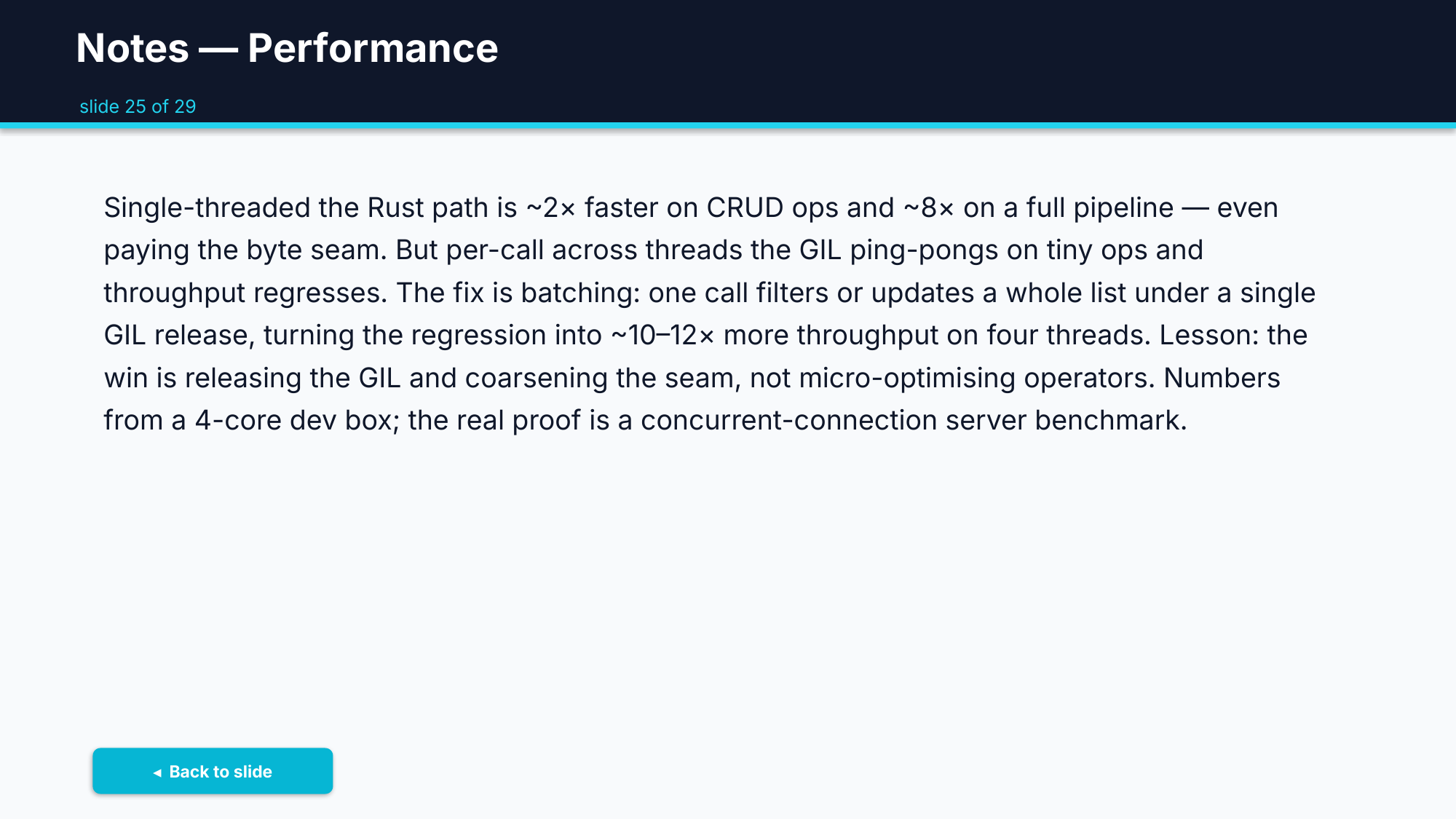

Notes — Performance
slide 25 of 29

Single-threaded the Rust path is ~2× faster on CRUD ops and ~8× on a full pipeline — even paying the byte seam. But per-call across threads the GIL ping-pongs on tiny ops and throughput regresses. The fix is batching: one call filters or updates a whole list under a single GIL release, turning the regression into ~10–12× more throughput on four threads. Lesson: the win is releasing the GIL and coarsening the seam, not micro-optimising operators. Numbers from a 4-core dev box; the real proof is a concurrent-connection server benchmark.
◂  Back to slide